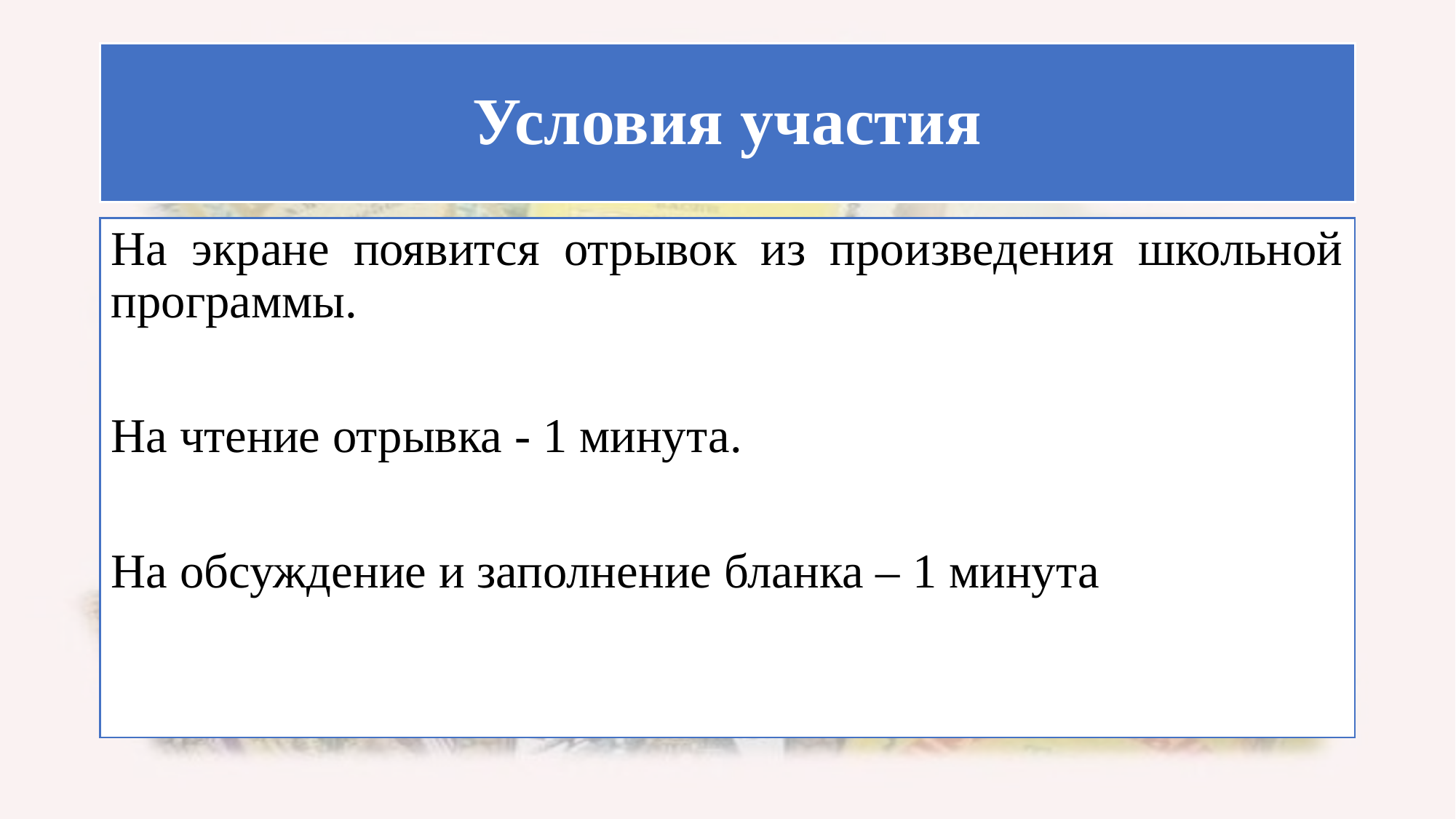

# Условия участия
На экране появится отрывок из произведения школьной программы.

На чтение отрывка - 1 минута.

На обсуждение и заполнение бланка – 1 минута